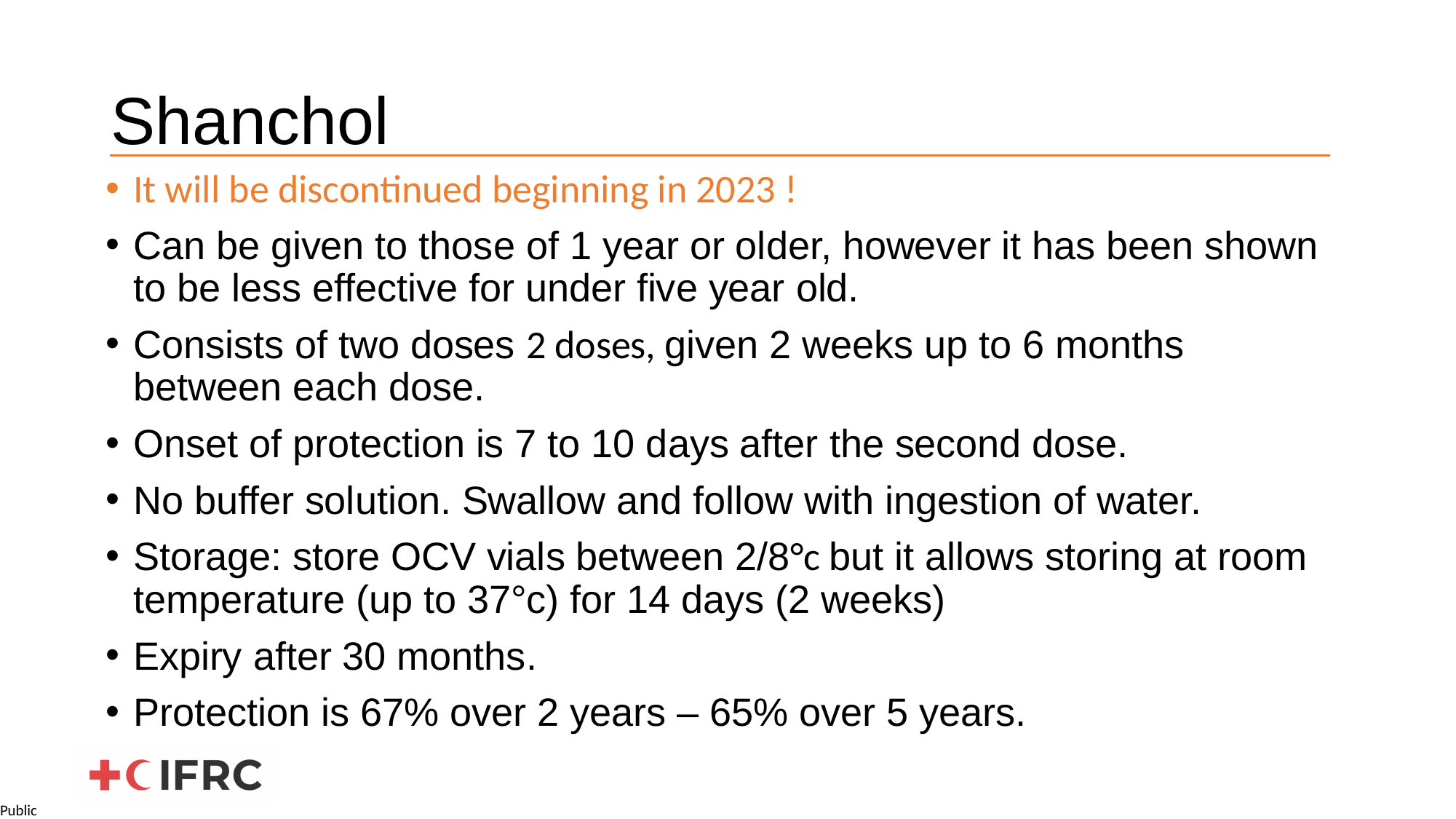

# Shanchol
It will be discontinued beginning in 2023 !
Can be given to those of 1 year or older, however it has been shown to be less effective for under five year old.
Consists of two doses 2 doses, given 2 weeks up to 6 months between each dose.
Onset of protection is 7 to 10 days after the second dose.
No buffer solution. Swallow and follow with ingestion of water.
Storage: store OCV vials between 2/8°c but it allows storing at room temperature (up to 37°c) for 14 days (2 weeks)
Expiry after 30 months.
Protection is 67% over 2 years – 65% over 5 years.